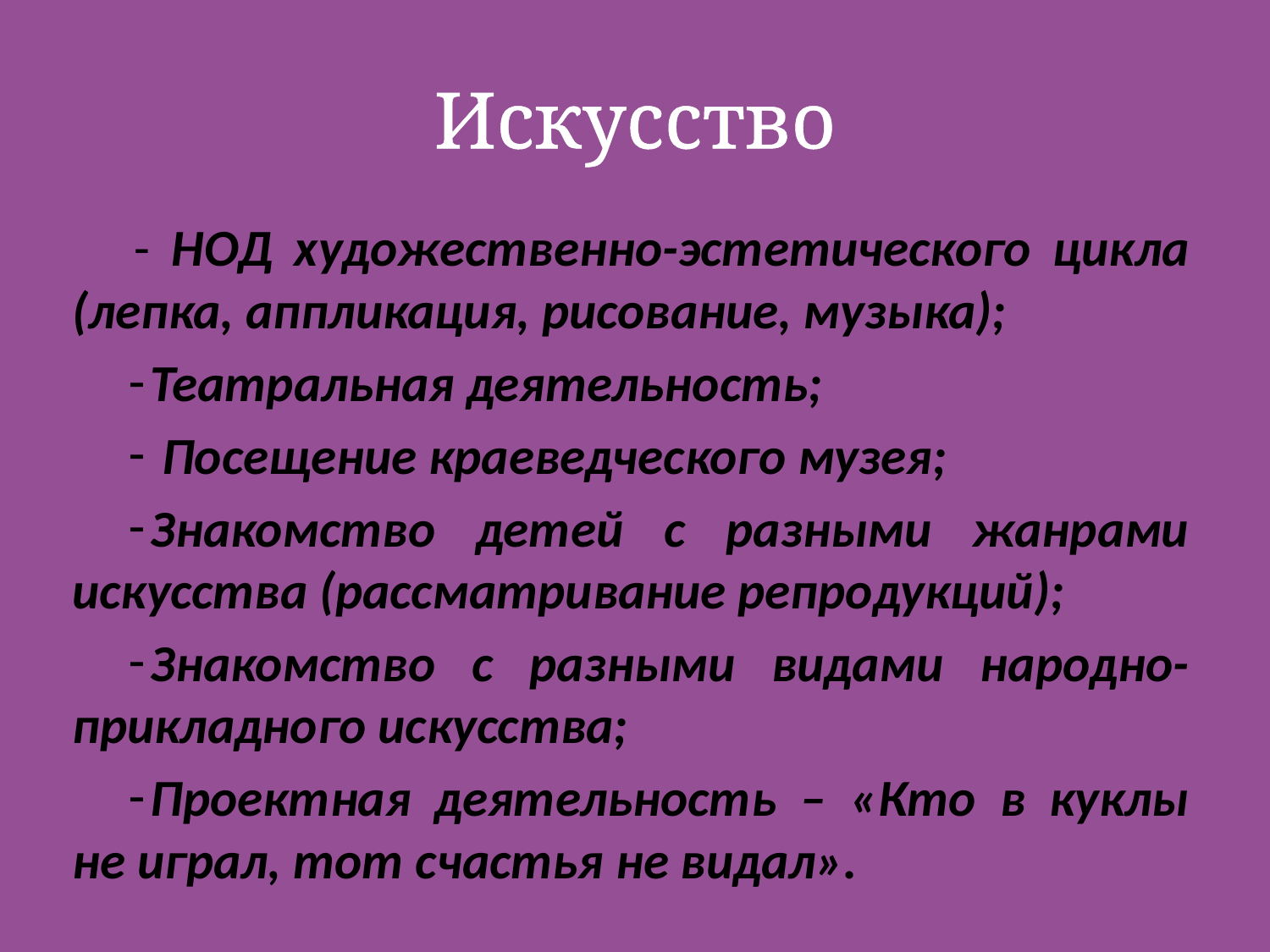

# Искусство
- НОД художественно-эстетического цикла (лепка, аппликация, рисование, музыка);
Театральная деятельность;
 Посещение краеведческого музея;
Знакомство детей с разными жанрами искусства (рассматривание репродукций);
Знакомство с разными видами народно-прикладного искусства;
Проектная деятельность – «Кто в куклы не играл, тот счастья не видал».